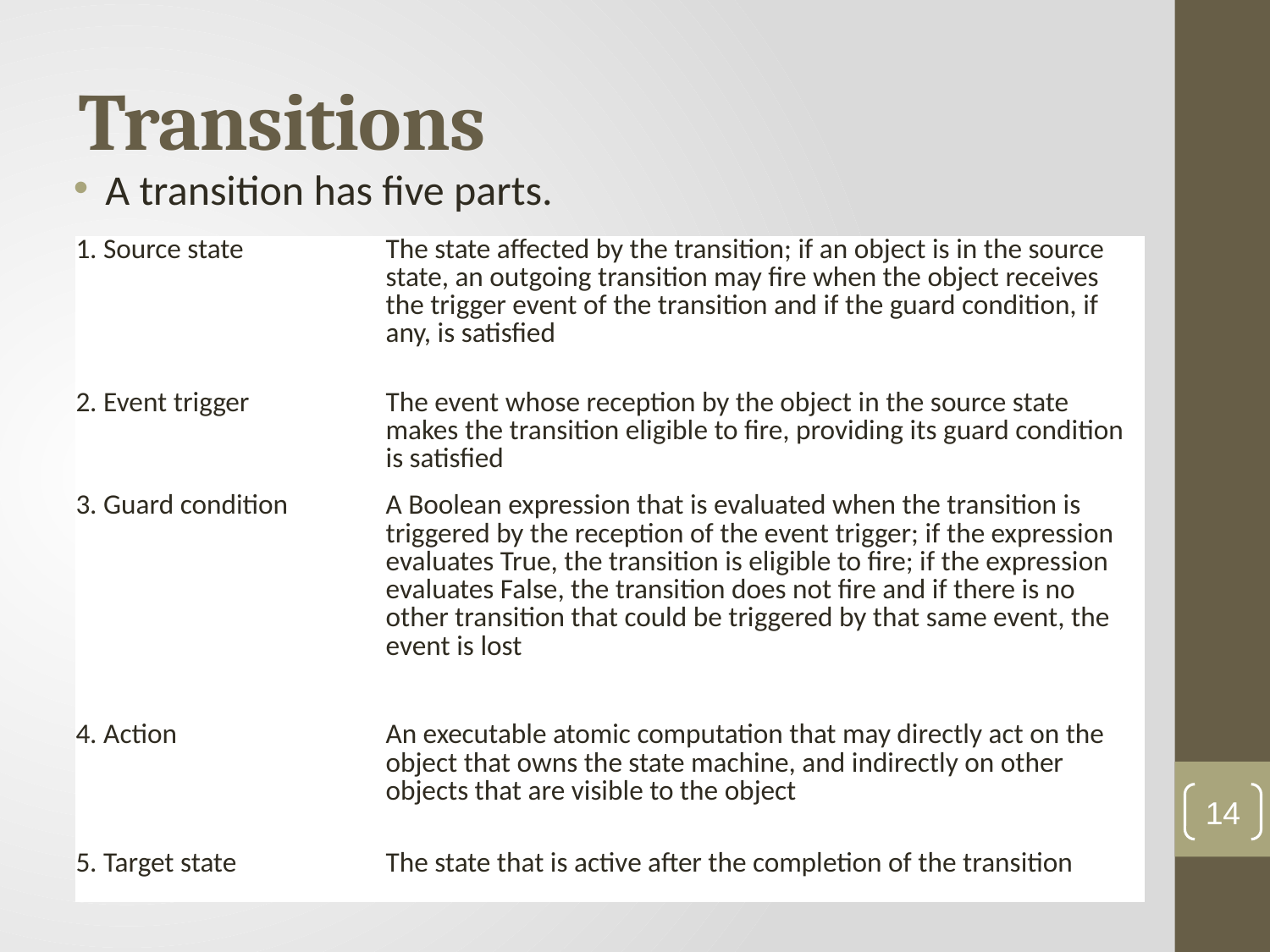

# Transitions
A transition has five parts.

| 1. Source state | The state affected by the transition; if an object is in the source state, an outgoing transition may fire when the object receives the trigger event of the transition and if the guard condition, if any, is satisfied |
| --- | --- |
| 2. Event trigger | The event whose reception by the object in the source state makes the transition eligible to fire, providing its guard condition is satisfied |
| 3. Guard condition | A Boolean expression that is evaluated when the transition is triggered by the reception of the event trigger; if the expression evaluates True, the transition is eligible to fire; if the expression evaluates False, the transition does not fire and if there is no other transition that could be triggered by that same event, the event is lost |
| 4. Action | An executable atomic computation that may directly act on the object that owns the state machine, and indirectly on other objects that are visible to the object |
| 5. Target state | The state that is active after the completion of the transition |
14